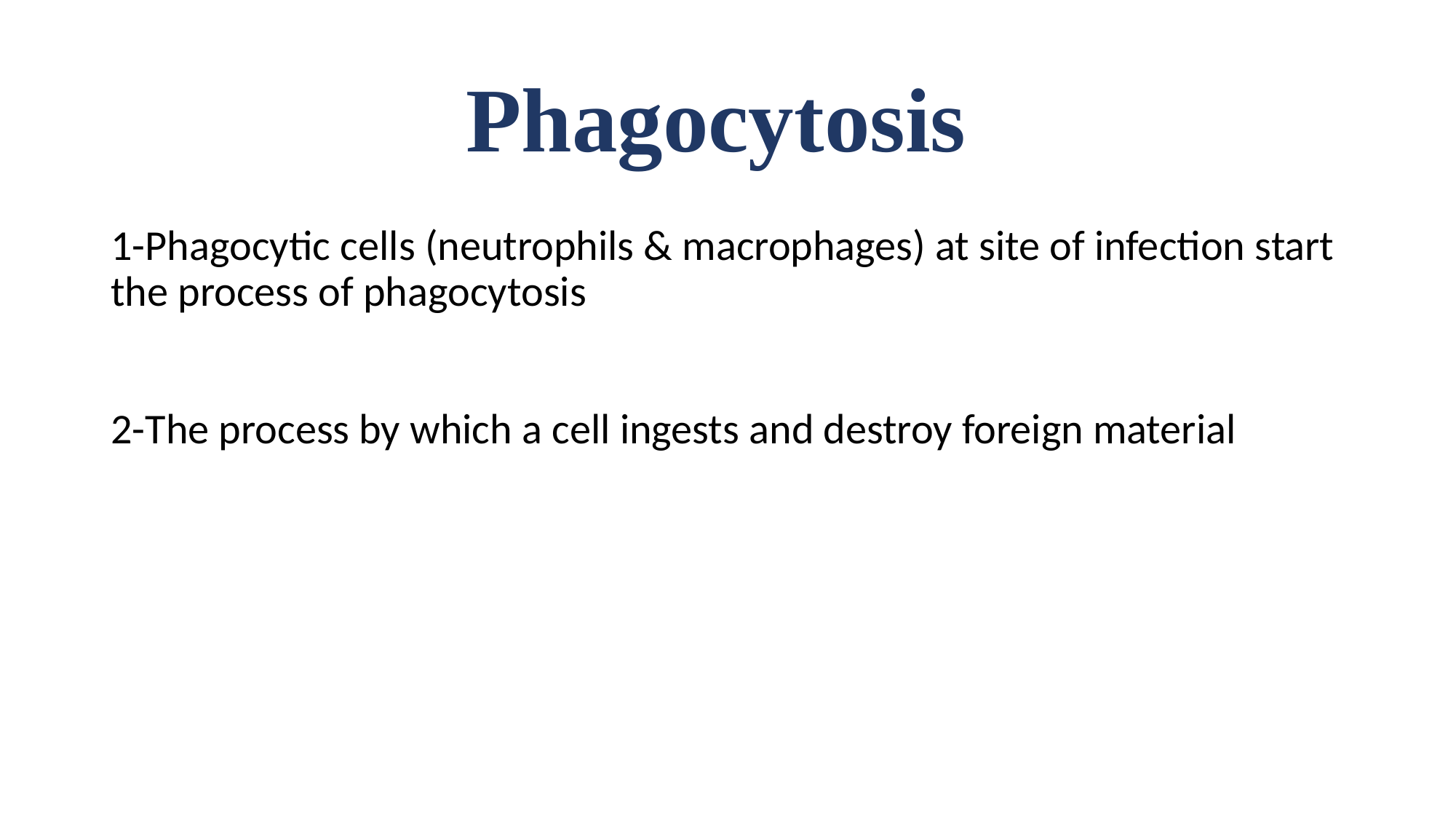

# Phagocytosis
1-Phagocytic cells (neutrophils & macrophages) at site of infection start the process of phagocytosis
2-The process by which a cell ingests and destroy foreign material